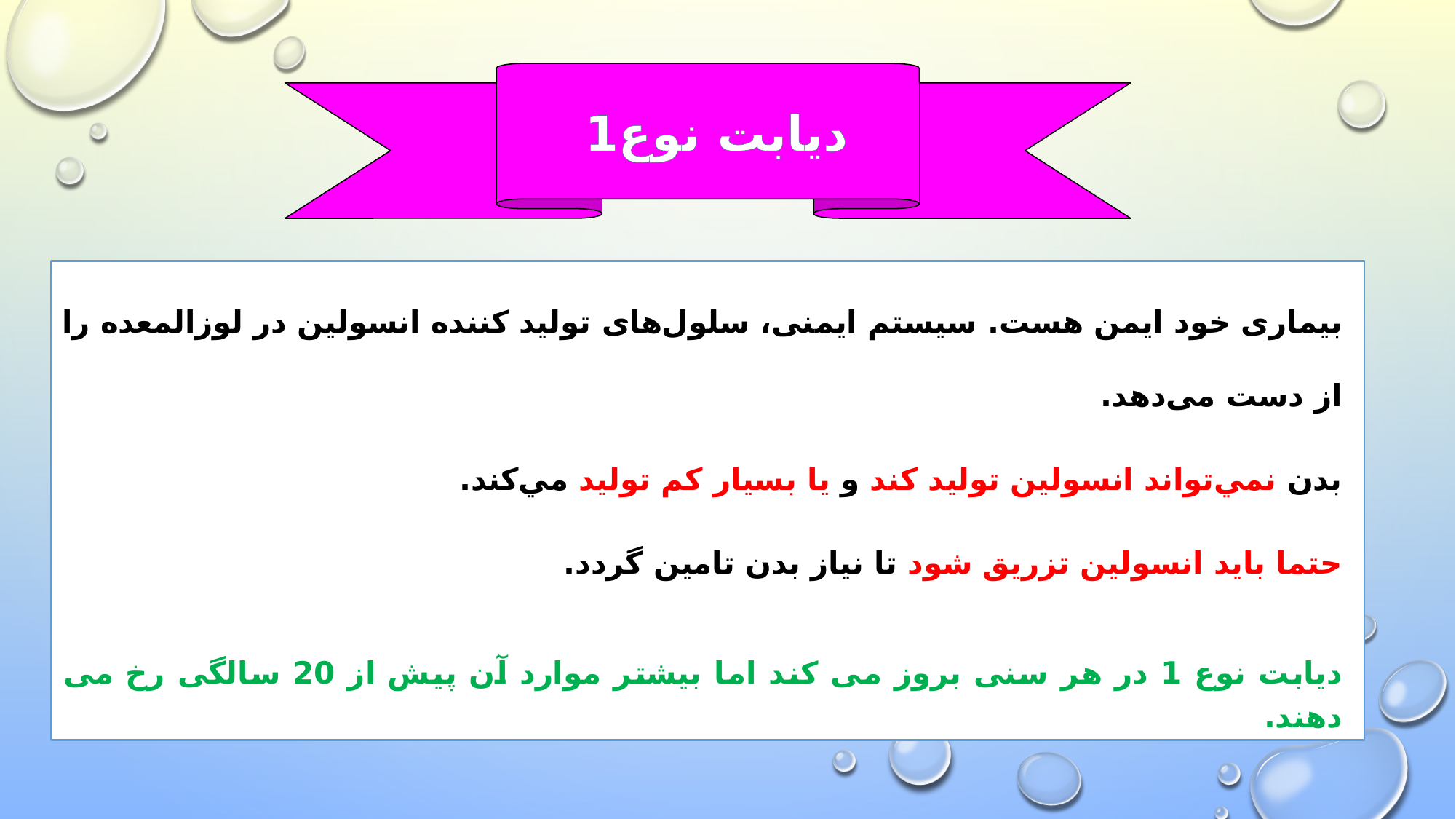

ديابت نوع1
بیماری خود ایمن هست. سیستم ایمنی، سلول‌های تولید کننده انسولین در لوزالمعده را از دست می‌دهد.
بدن نمي‌تواند انسولين توليد كند و يا بسيار كم توليد مي‌كند.
حتما بايد انسولين تزريق شود تا نياز بدن تامين گردد.

دیابت نوع 1 در هر سنی بروز می کند اما بیشتر موارد آن پیش از 20 سالگی رخ می دهند.